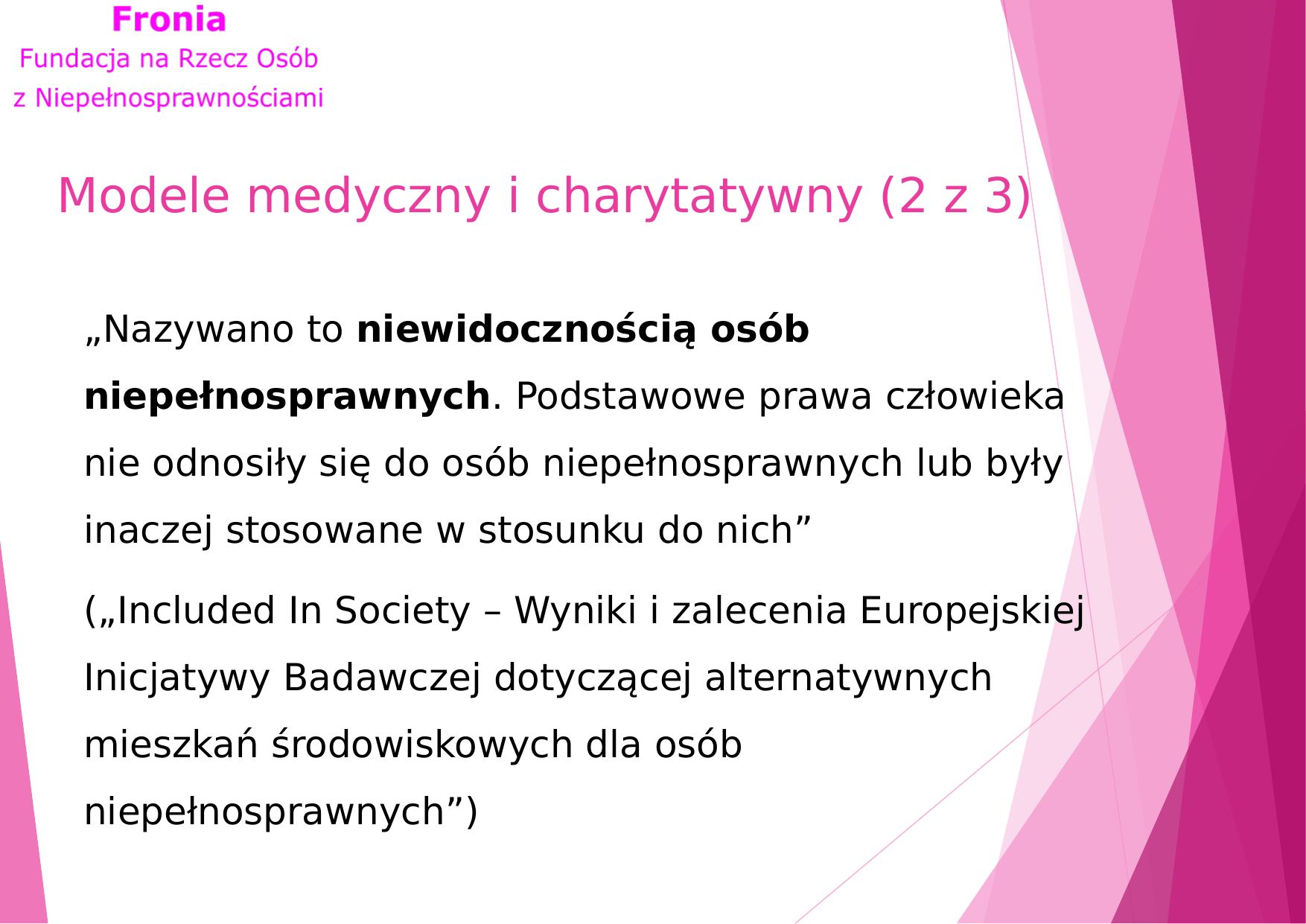

# Modele medyczny i charytatywny (2 z 3)
„Nazywano to niewidocznością osób niepełnosprawnych. Podstawowe prawa człowieka nie odnosiły się do osób niepełnosprawnych lub były inaczej stosowane w stosunku do nich”
(„Included In Society – Wyniki i zalecenia Europejskiej Inicjatywy Badawczej dotyczącej alternatywnych mieszkań środowiskowych dla osób niepełnosprawnych”)